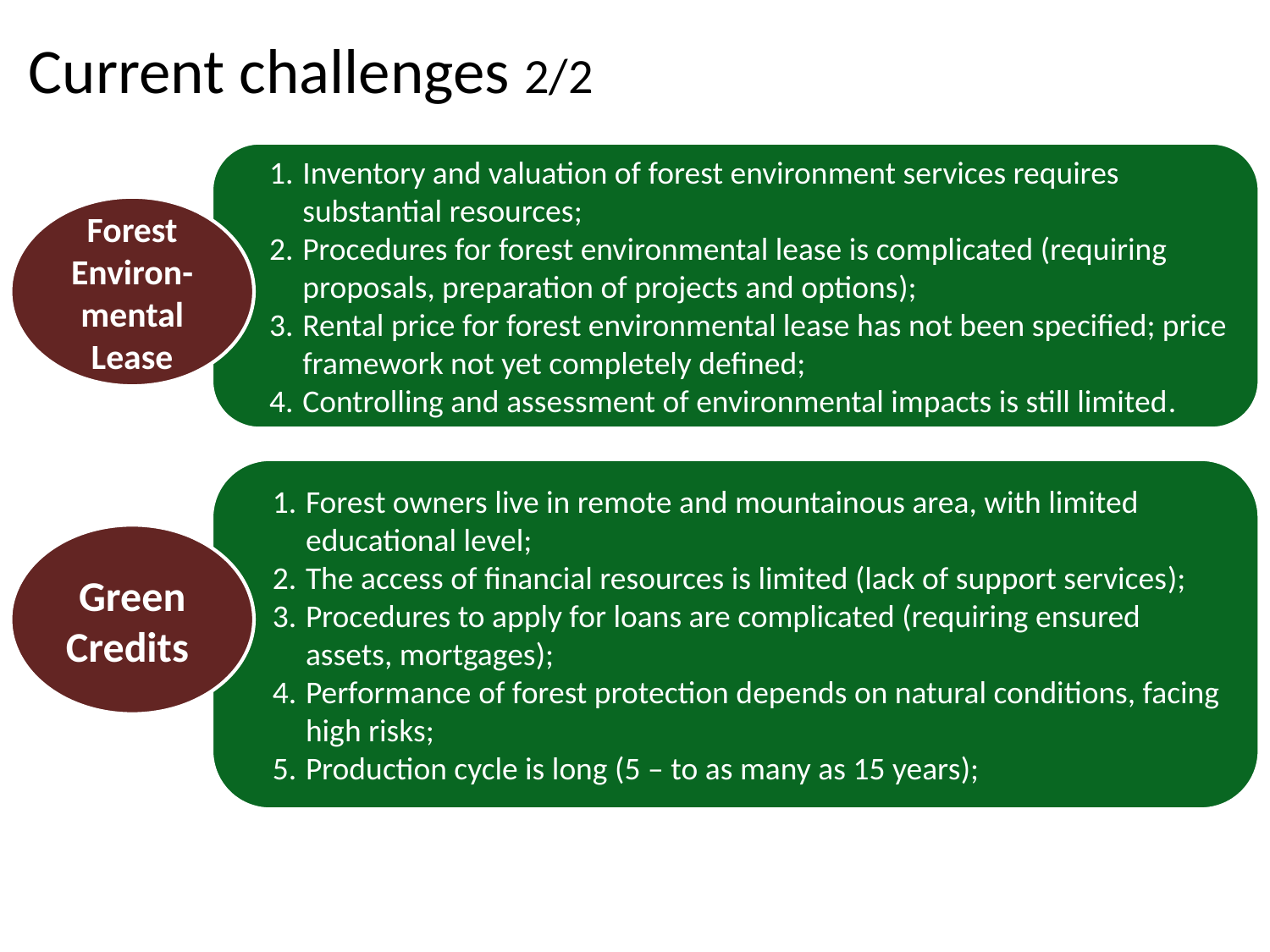

Current challenges 2/2
Inventory and valuation of forest environment services requires substantial resources;
Procedures for forest environmental lease is complicated (requiring proposals, preparation of projects and options);
Rental price for forest environmental lease has not been specified; price framework not yet completely defined;
Controlling and assessment of environmental impacts is still limited.
Forest Environ-mental Lease
Forest owners live in remote and mountainous area, with limited educational level;
The access of financial resources is limited (lack of support services);
Procedures to apply for loans are complicated (requiring ensured assets, mortgages);
Performance of forest protection depends on natural conditions, facing high risks;
Production cycle is long (5 – to as many as 15 years);
Green Credits